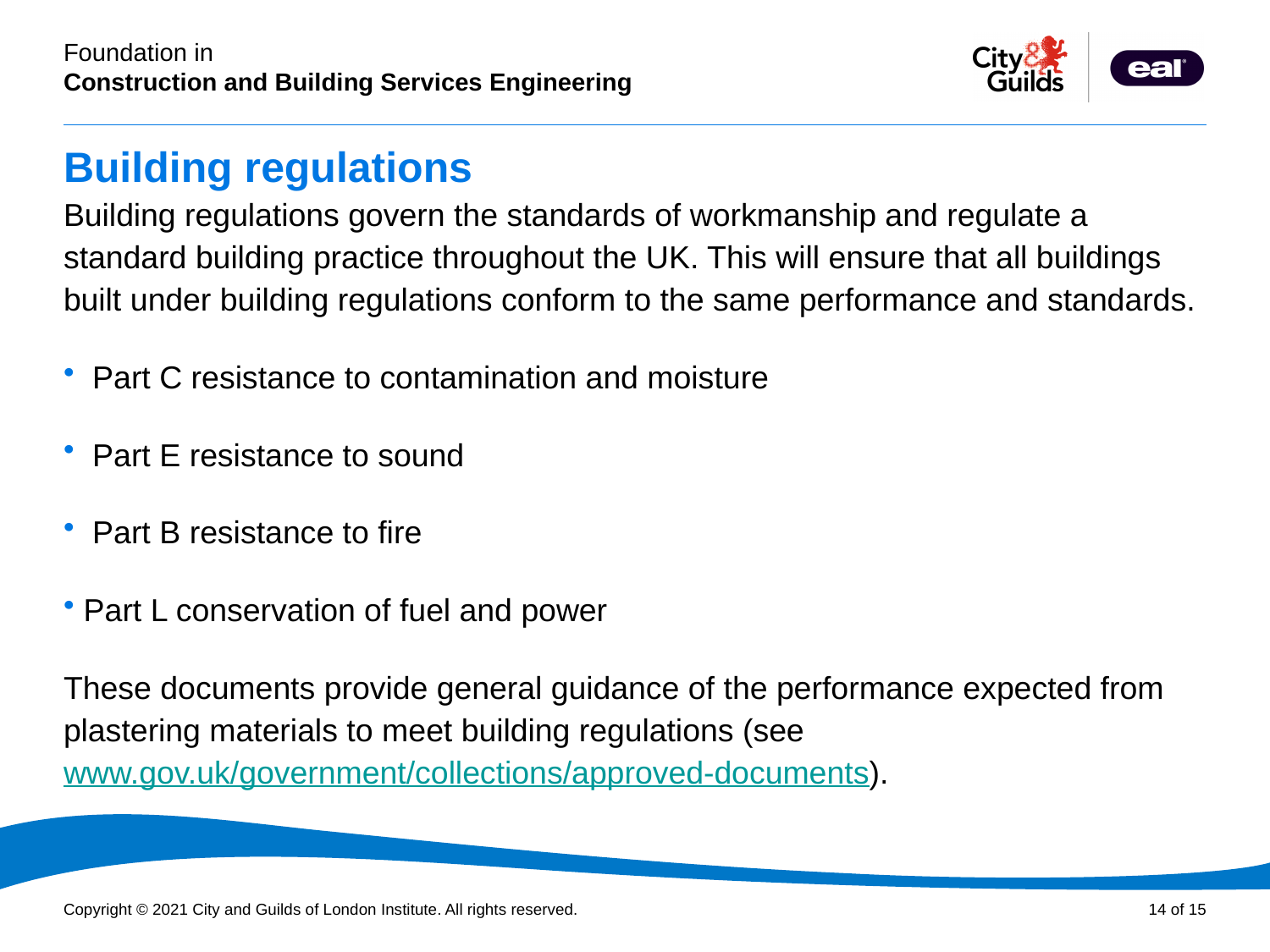

# Building regulations
Building regulations govern the standards of workmanship and regulate a standard building practice throughout the UK. This will ensure that all buildings built under building regulations conform to the same performance and standards.
  Part C resistance to contamination and moisture
  Part E resistance to sound
  Part B resistance to fire
 Part L conservation of fuel and power
These documents provide general guidance of the performance expected from plastering materials to meet building regulations (see www.gov.uk/government/collections/approved-documents).